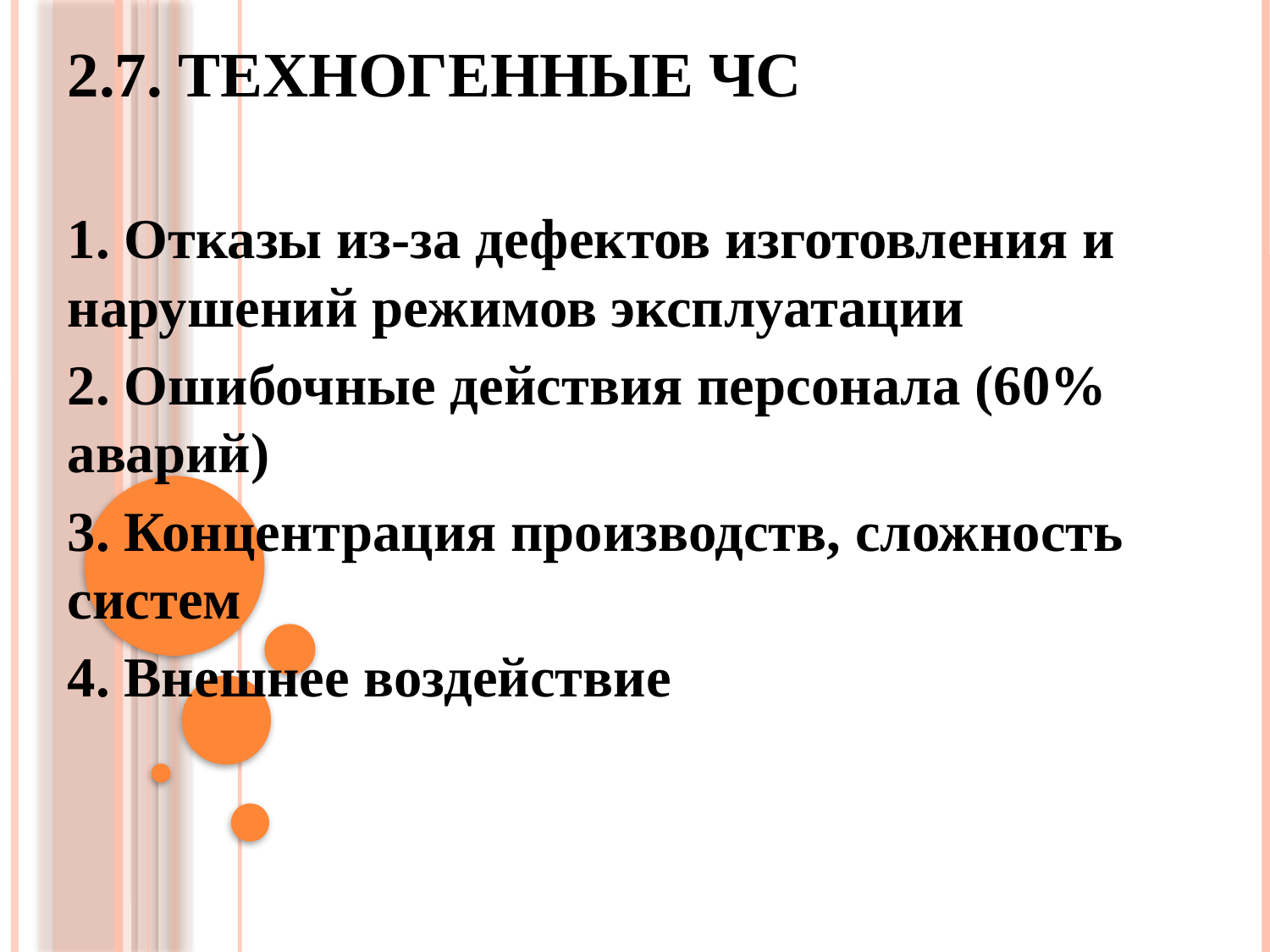

# 2.7. ТЕХНОГЕННЫЕ ЧС
1. Отказы из-за дефектов изготовления и нарушений режимов эксплуатации
2. Ошибочные действия персонала (60% аварий)
3. Концентрация производств, сложность систем
4. Внешнее воздействие